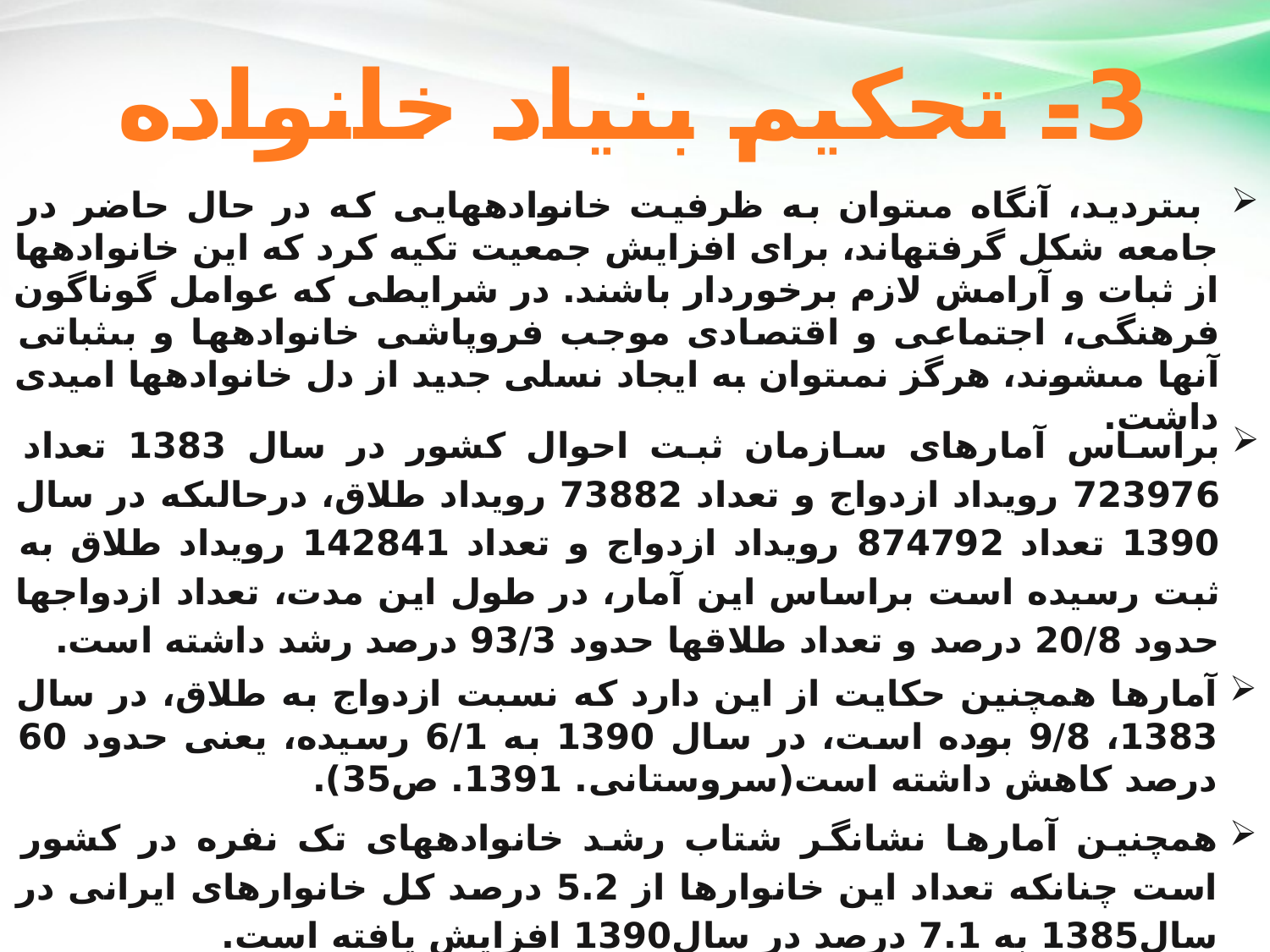

3- تحکیم بنیاد خانواده
 بى‏ترديد، آن‏گاه مى‏توان به ظرفیت خانواده‏هايى كه در حال حاضر در جامعه شکل گرفته‏اند، برای افزایش جمعیت تكيه كرد كه اين خانواده‏ها از ثبات و آرامش لازم برخوردار باشند. در شرايطى كه عوامل گوناگون فرهنگى، اجتماعى و اقتصادى موجب فروپاشى خانواده‏ها و بى‏ثباتى آنها مى‏شوند، هرگز نمى‏توان به ايجاد نسلى جديد از دل خانواده‏ها اميدى داشت.
براساس آمارهاى سازمان ثبت احوال كشور در سال 1383 تعداد 723976 رويداد ازدواج و تعداد 73882 رويداد طلاق، درحالى‏كه در سال 1390 تعداد 874792 رويداد ازدواج و تعداد 142841 رويداد طلاق به ثبت رسيده است براساس اين آمار، در طول اين مدت، تعداد ازدواج‏ها حدود 20/8 درصد و تعداد طلاق‏ها حدود 93/3 درصد رشد داشته است.
آمارها همچنين حكايت از اين دارد كه نسبت ازدواج به طلاق، در سال 1383، 9/8 بوده است، در سال 1390 به 6/1 رسيده، يعنى حدود 60 درصد كاهش داشته است(سروستانی. 1391. ص35).
همچنین آمارها نشانگر شتاب رشد خانواده­های تک نفره در کشور است چنان­که تعداد این خانوارها از 5.2 درصد کل خانوارهای ایرانی در سال1385 به 7.1 درصد در سال1390 افزایش یافته است.